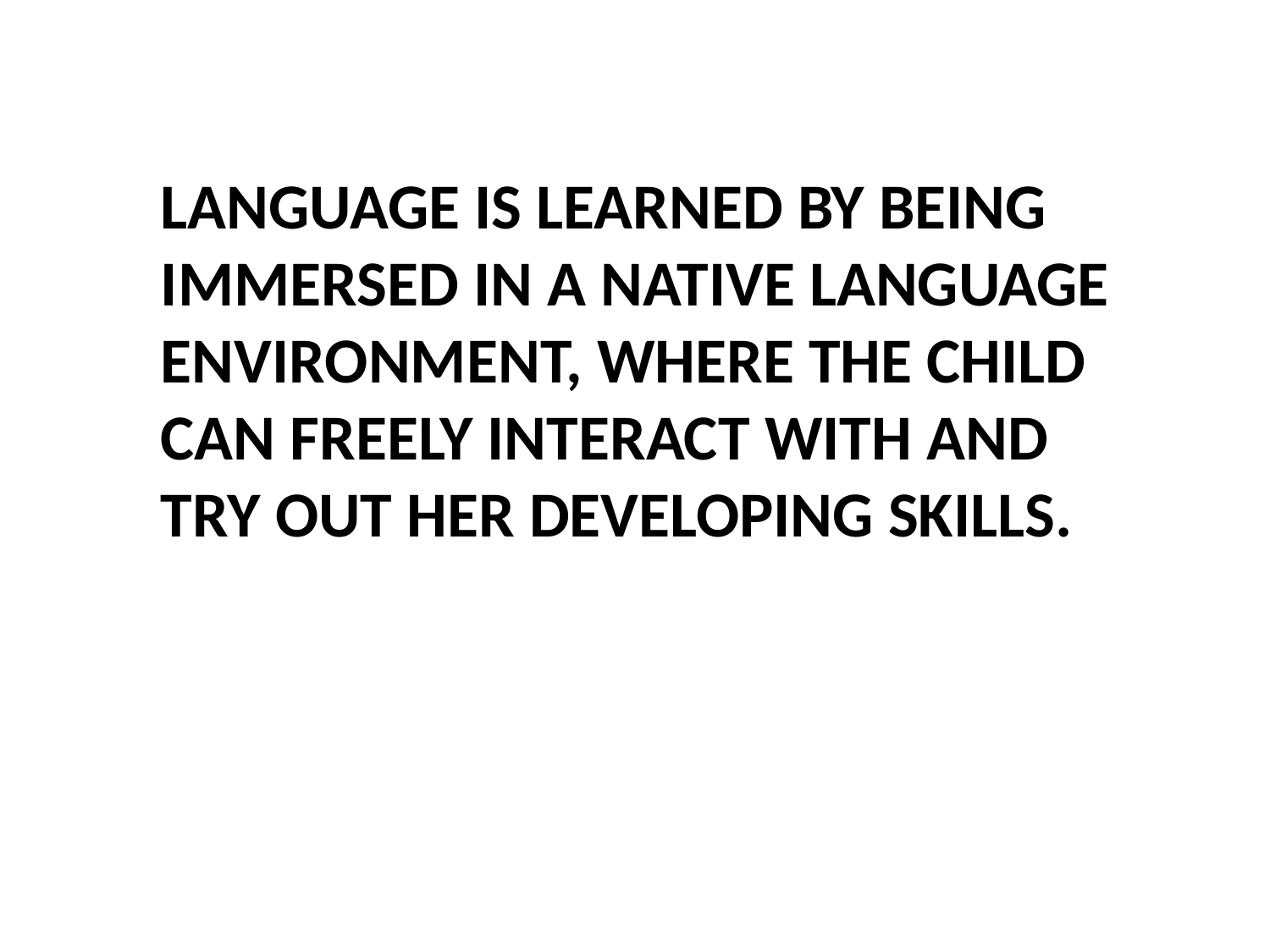

# Language is learned by being immersed in a native language environment, Where the child can freely interact with and try out her developing skills.